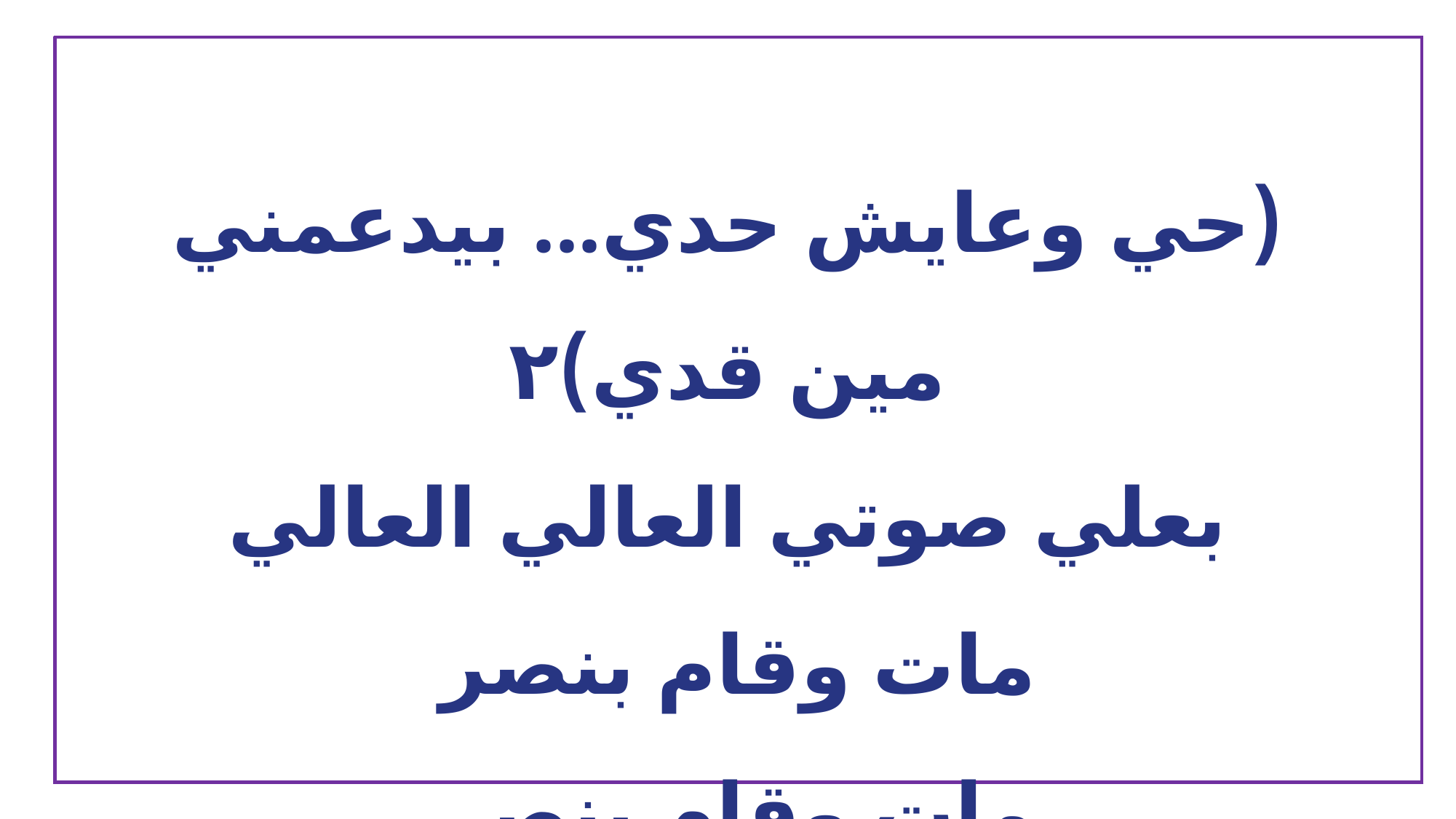

(حي وعايش حدي... بيدعمني مين قدي)٢
بعلي صوتي العالي العالي
مات وقام بنصر
مات وقام بنصر